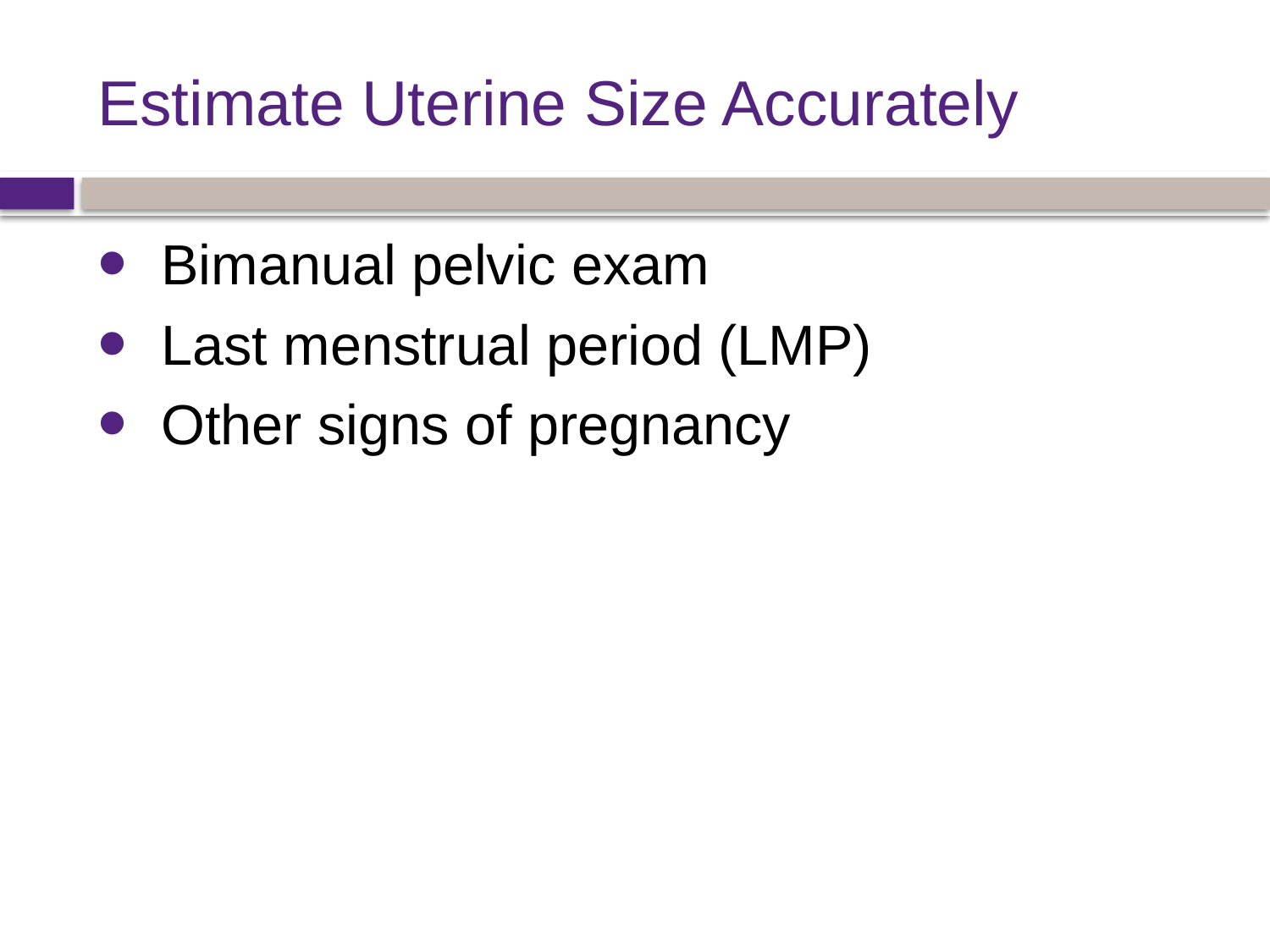

# Estimate Uterine Size Accurately
Bimanual pelvic exam
Last menstrual period (LMP)
Other signs of pregnancy